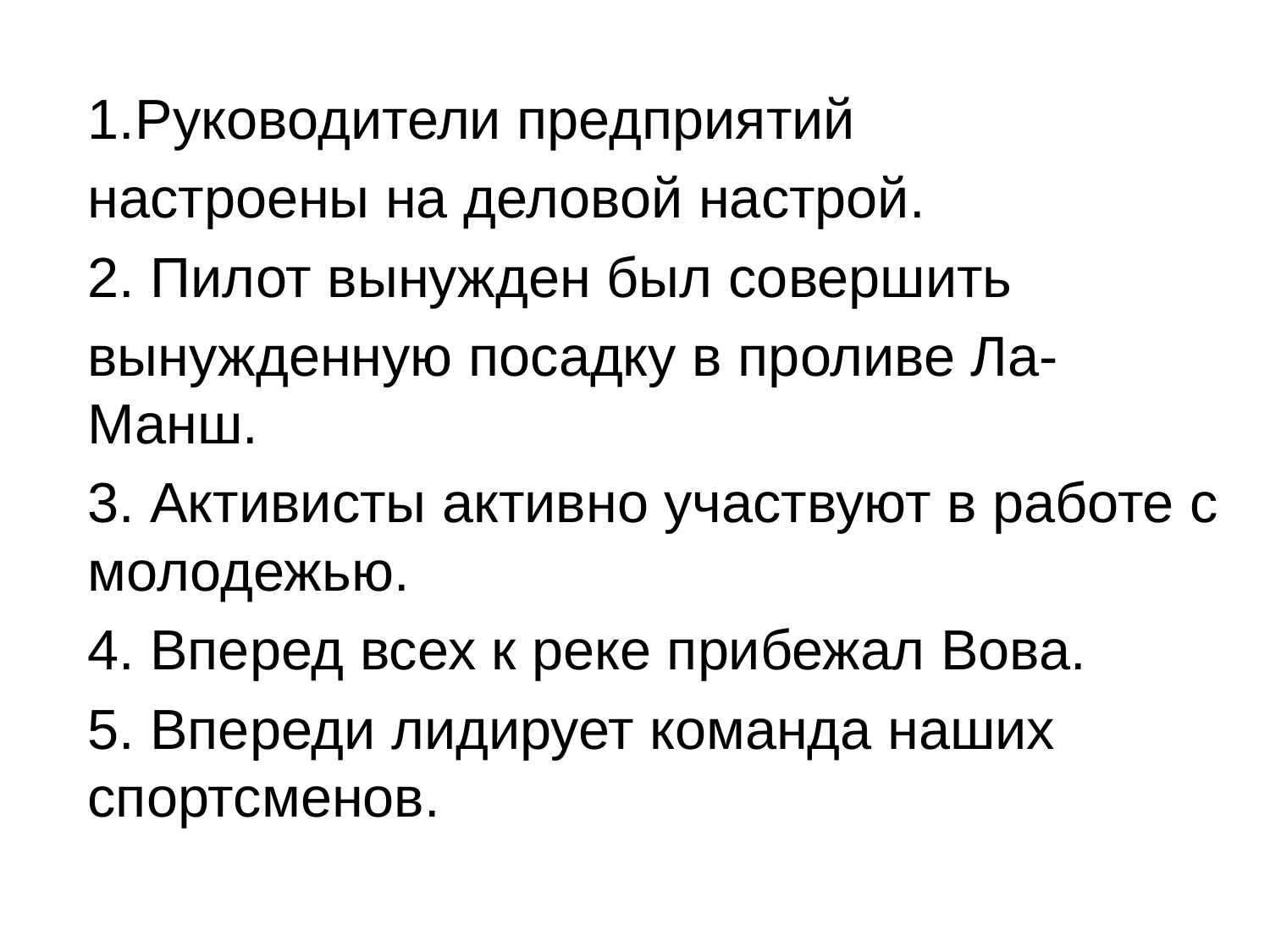

Руководители предприятий
настроены на деловой настрой.
2. Пилот вынужден был совершить
вынужденную посадку в проливе Ла-Манш.
3. Активисты активно участвуют в работе с молодежью.
4. Вперед всех к реке прибежал Вова.
5. Впереди лидирует команда наших спортсменов.